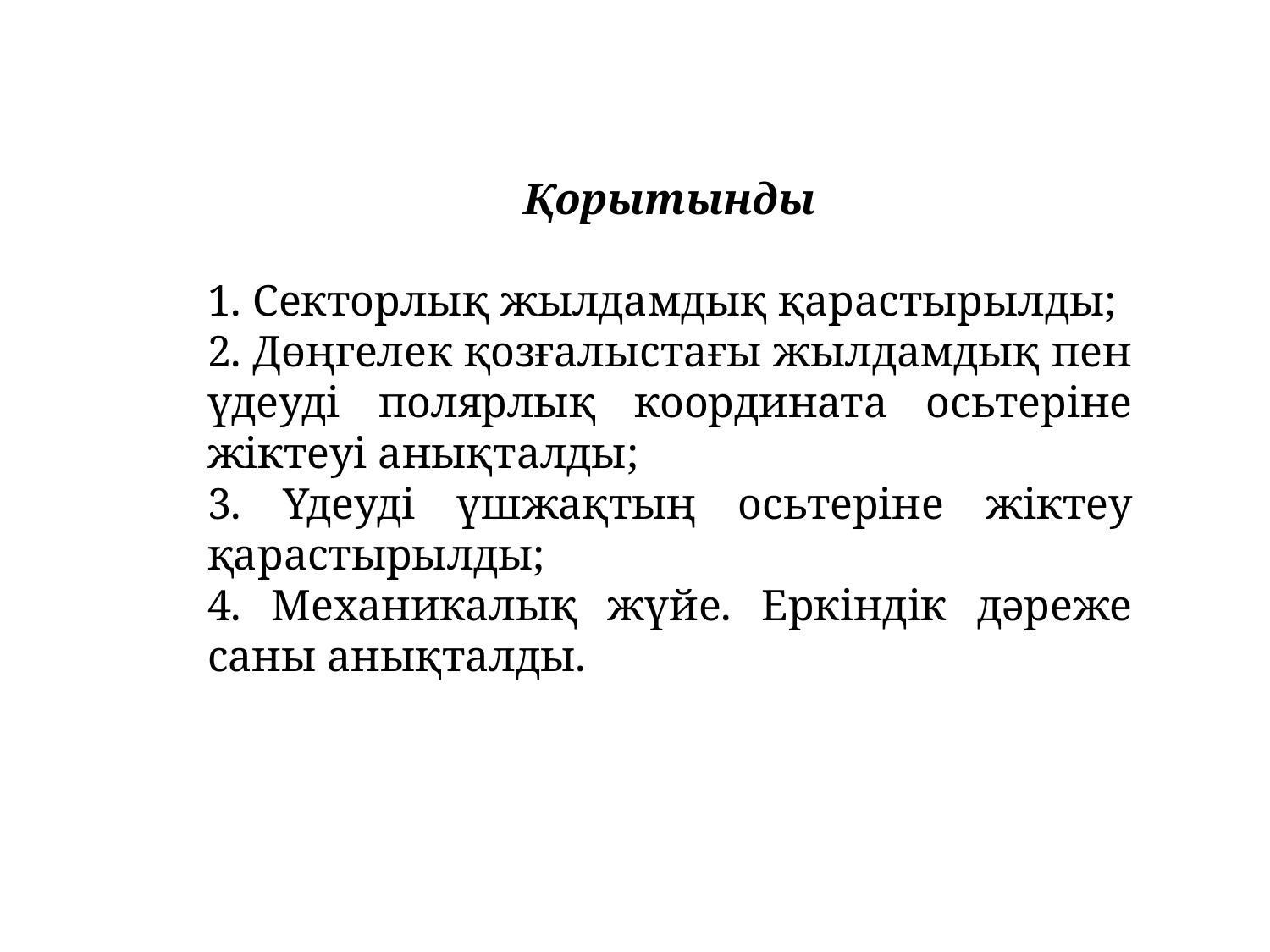

Қорытынды

1. Секторлық жылдамдық қарастырылды;
2. Дөңгелек қозғалыстағы жылдамдық пен үдеуді полярлық координата осьтеріне жіктеуі анықталды;
3. Үдеуді үшжақтың осьтеріне жіктеу қарастырылды;
4. Механикалық жүйе. Еркіндік дәреже саны анықталды.